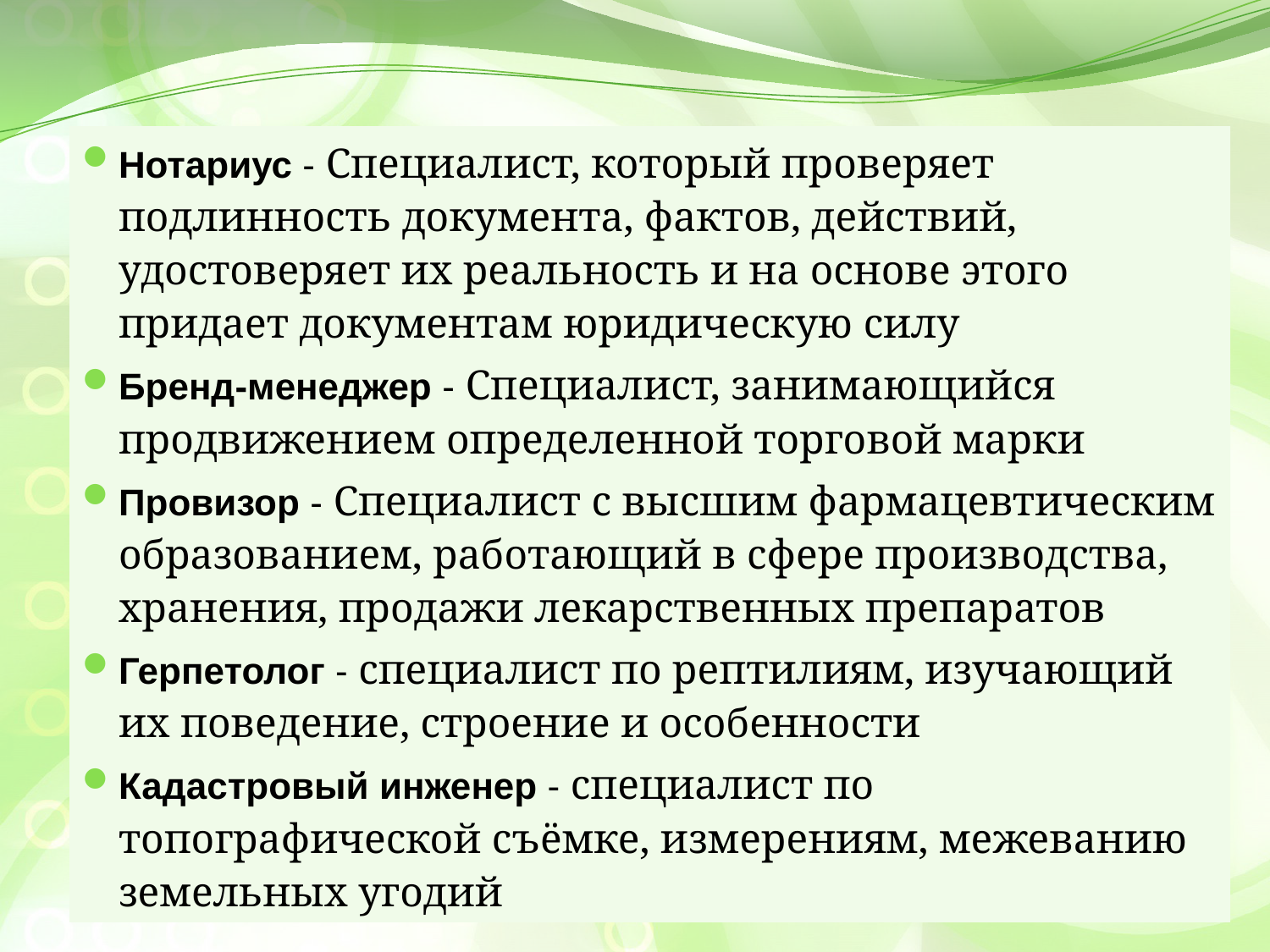

Нотариус - Специалист, который проверяет подлинность документа, фактов, действий, удостоверяет их реальность и на основе этого придает документам юридическую силу
Бренд-менеджер - Специалист, занимающийся продвижением определенной торговой марки
Провизор - Специалист с высшим фармацевтическим образованием, работающий в сфере производства, хранения, продажи лекарственных препаратов
Герпетолог - специалист по рептилиям, изучающий их поведение, строение и особенности
Кадастровый инженер - специалист по топографической съёмке, измерениям, межеванию земельных угодий